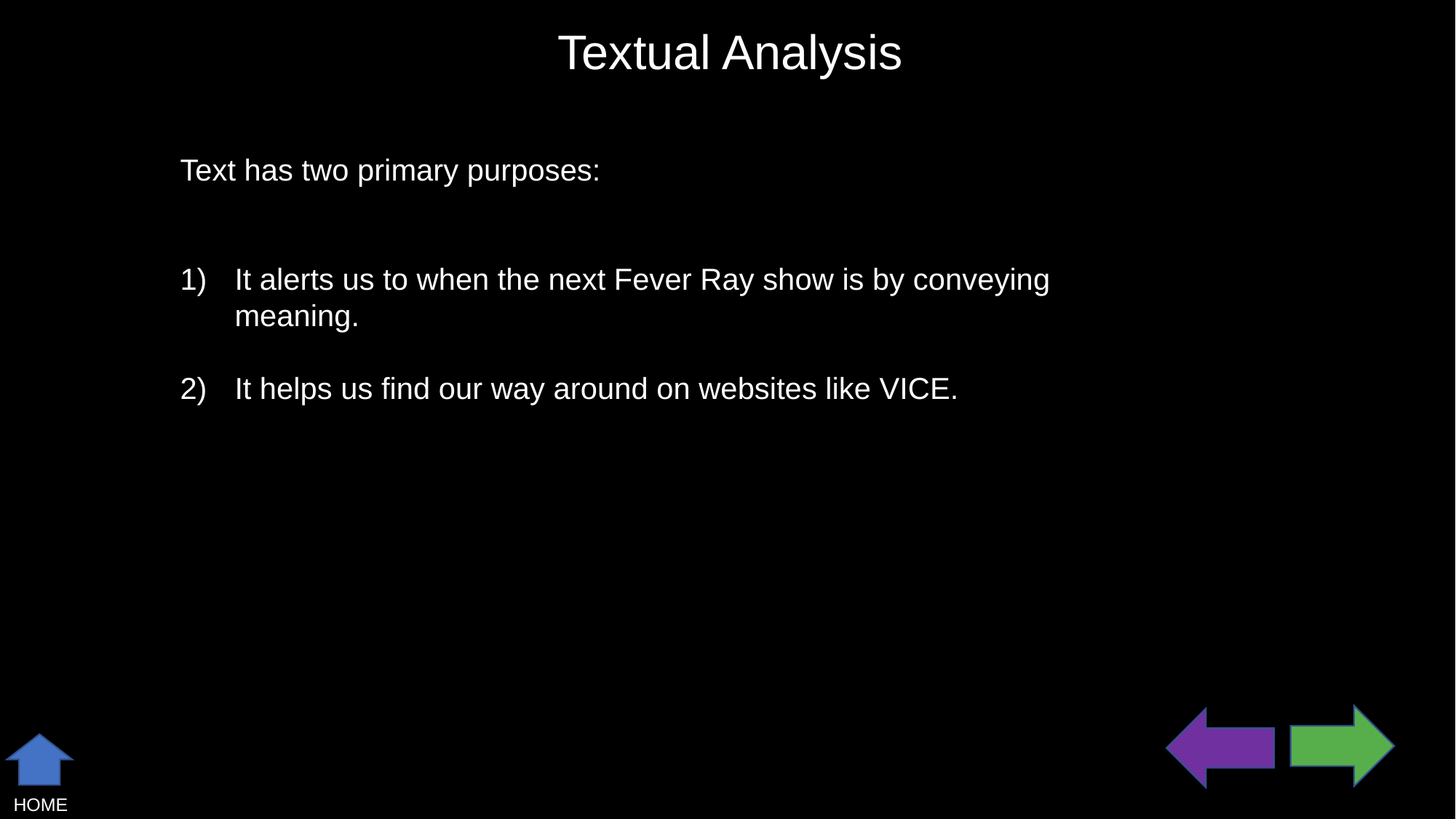

Textual Analysis
Text has two primary purposes:

It alerts us to when the next Fever Ray show is by conveying meaning.

It helps us find our way around on websites like VICE.

HOME